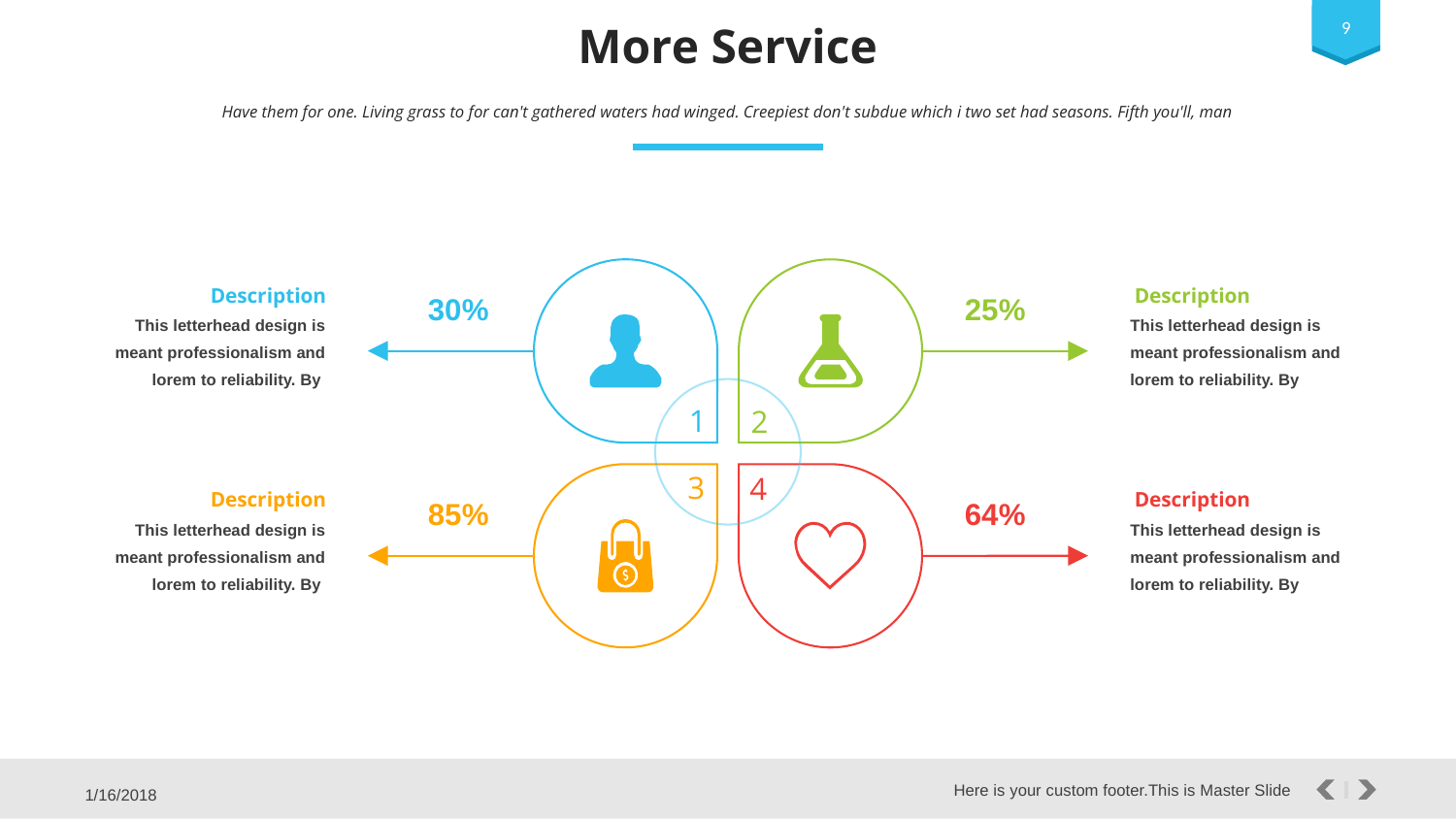

9
More Service
Have them for one. Living grass to for can't gathered waters had winged. Creepiest don't subdue which i two set had seasons. Fifth you'll, man

Description
Description
30%
25%
This letterhead design is meant professionalism and lorem to reliability. By
This letterhead design is meant professionalism and lorem to reliability. By

1
2
3

4
Description
Description
85%
64%
This letterhead design is meant professionalism and lorem to reliability. By
This letterhead design is meant professionalism and lorem to reliability. By

Here is your custom footer This is Master slide
Here is your custom footer.This is Master Slide
1/16/2018